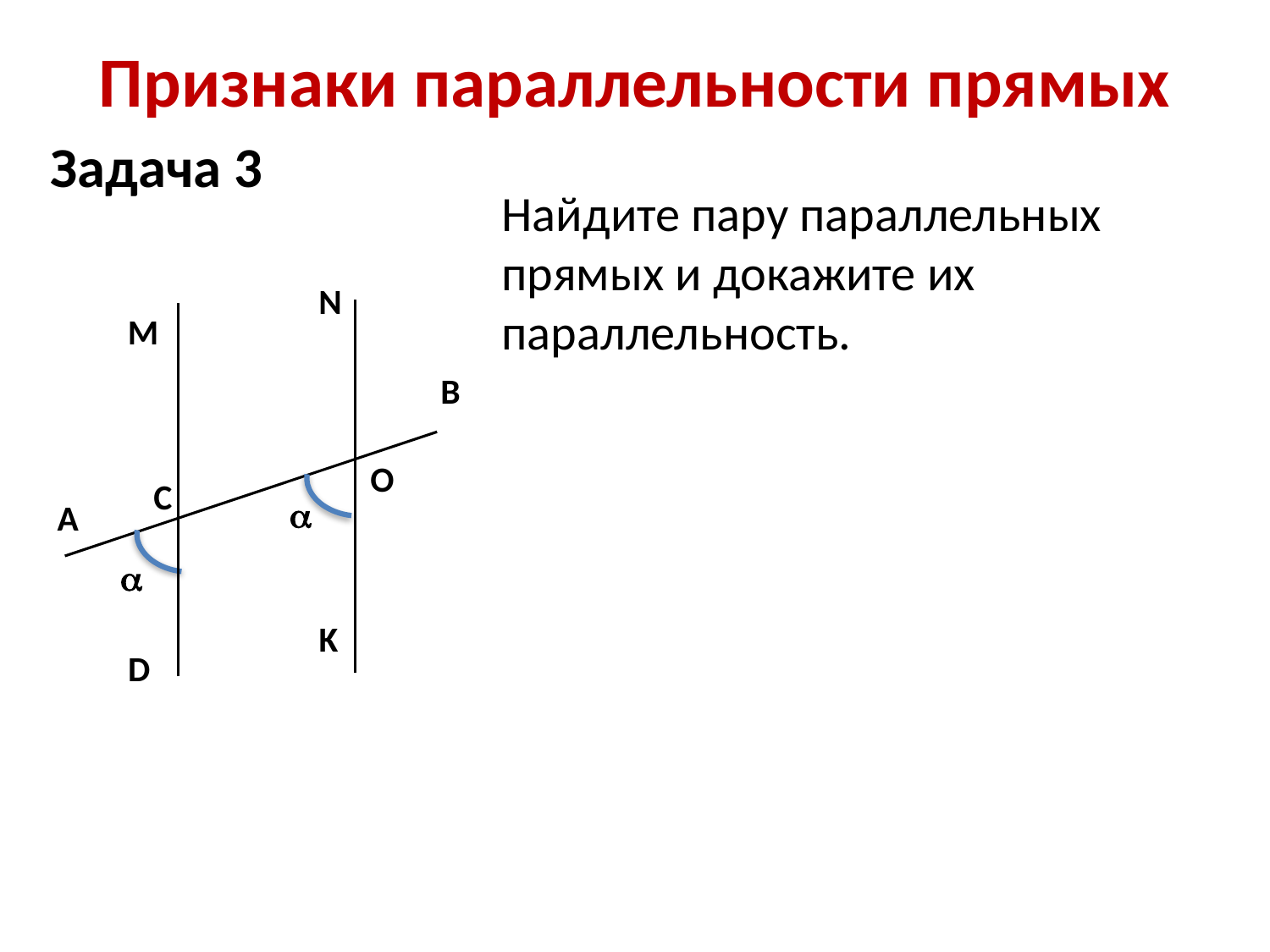

# Признаки параллельности прямых
Задача 3
Найдите пару параллельных прямых и докажите их параллельность.

N
M
B

O
C
α

α
K
D
A